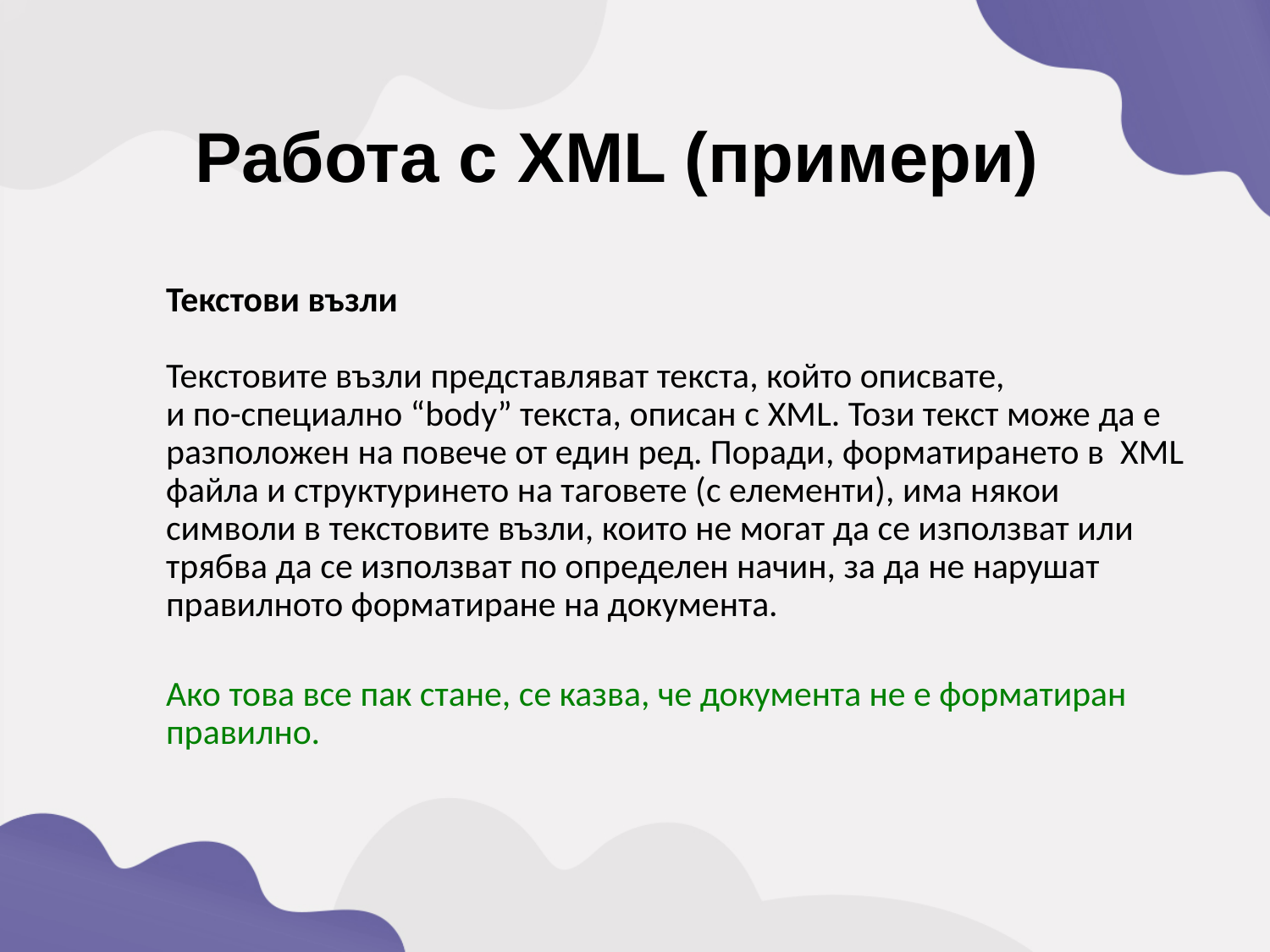

Работа с XML (примери)
	Текстови възли
Текстовите възли представляват текста, който описвате,
и по-специално “body” текста, описан с XML. Този текст може да е разположен на повече от един ред. Поради, форматирането в  XML файла и структуринето на таговете (с елементи), има някои символи в текстовите възли, които не могат да се използват или трябва да се използват по определен начин, за да не нарушат правилното форматиране на документа.
Ако това все пак стане, се казва, че документа не е форматиран правилно.